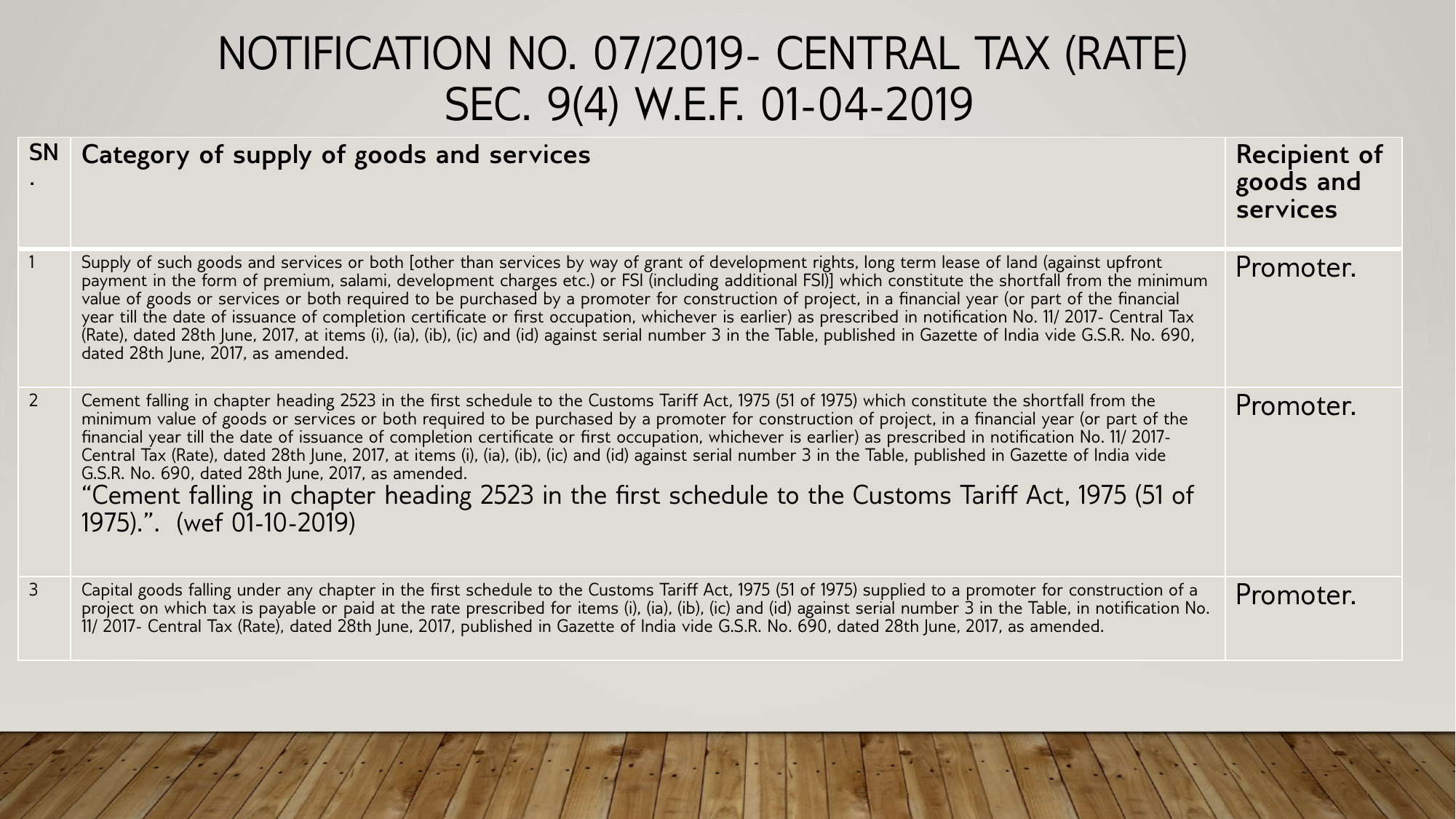

# Notification No. 07/2019- Central Tax (Rate) Sec. 9(4) w.e.f. 01-04-2019
| SN. | Category of supply of goods and services | Recipient of goods and services |
| --- | --- | --- |
| 1 | Supply of such goods and services or both [other than services by way of grant of development rights, long term lease of land (against upfront payment in the form of premium, salami, development charges etc.) or FSI (including additional FSI)] which constitute the shortfall from the minimum value of goods or services or both required to be purchased by a promoter for construction of project, in a financial year (or part of the financial year till the date of issuance of completion certificate or first occupation, whichever is earlier) as prescribed in notification No. 11/ 2017- Central Tax (Rate), dated 28th June, 2017, at items (i), (ia), (ib), (ic) and (id) against serial number 3 in the Table, published in Gazette of India vide G.S.R. No. 690, dated 28th June, 2017, as amended. | Promoter. |
| 2 | Cement falling in chapter heading 2523 in the first schedule to the Customs Tariff Act, 1975 (51 of 1975) which constitute the shortfall from the minimum value of goods or services or both required to be purchased by a promoter for construction of project, in a financial year (or part of the financial year till the date of issuance of completion certificate or first occupation, whichever is earlier) as prescribed in notification No. 11/ 2017- Central Tax (Rate), dated 28th June, 2017, at items (i), (ia), (ib), (ic) and (id) against serial number 3 in the Table, published in Gazette of India vide G.S.R. No. 690, dated 28th June, 2017, as amended. “Cement falling in chapter heading 2523 in the first schedule to the Customs Tariff Act, 1975 (51 of 1975).”. (wef 01-10-2019) | Promoter. |
| 3 | Capital goods falling under any chapter in the first schedule to the Customs Tariff Act, 1975 (51 of 1975) supplied to a promoter for construction of a project on which tax is payable or paid at the rate prescribed for items (i), (ia), (ib), (ic) and (id) against serial number 3 in the Table, in notification No. 11/ 2017- Central Tax (Rate), dated 28th June, 2017, published in Gazette of India vide G.S.R. No. 690, dated 28th June, 2017, as amended. | Promoter. |